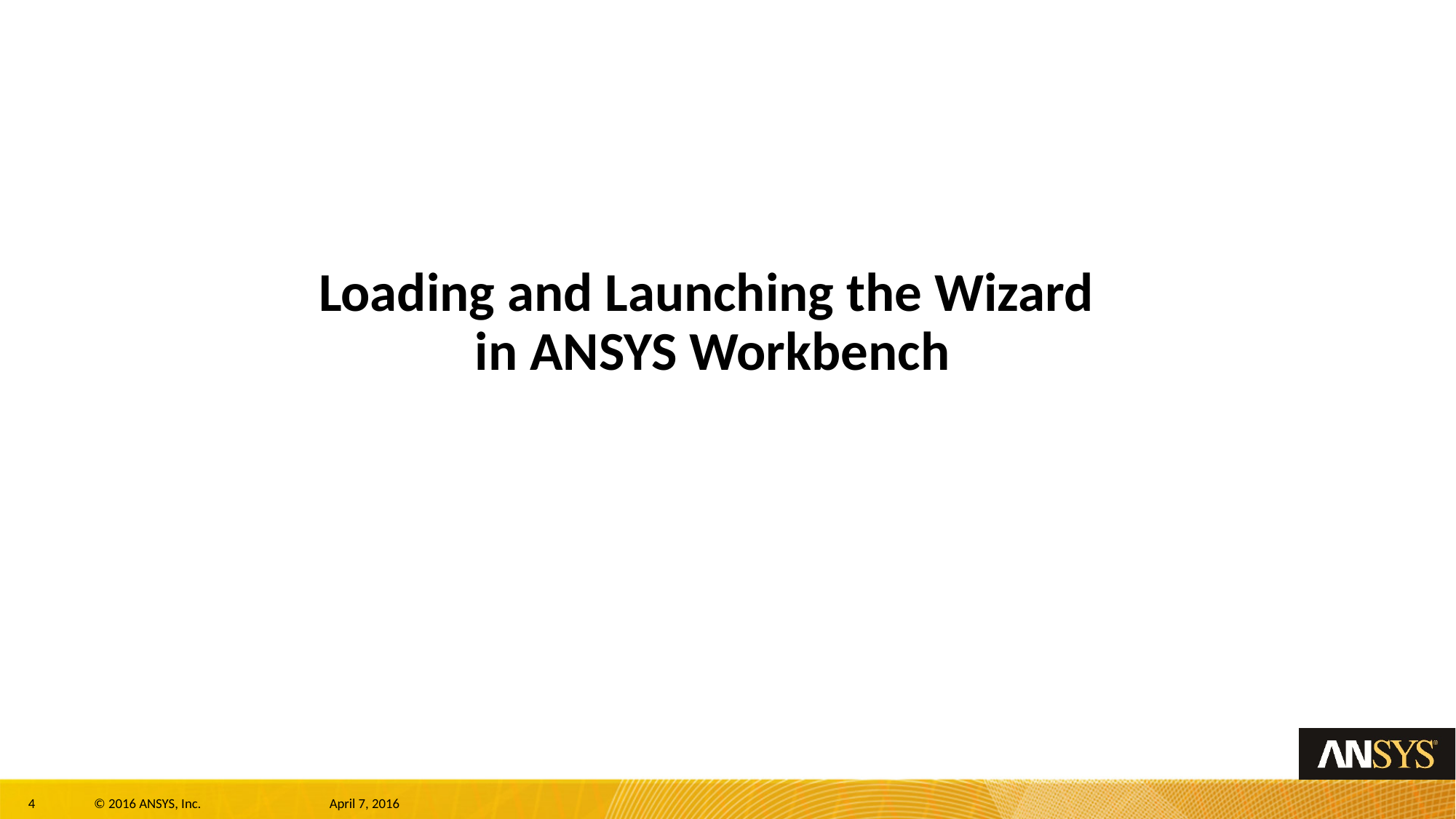

# Loading and Launching the Wizard in ANSYS Workbench